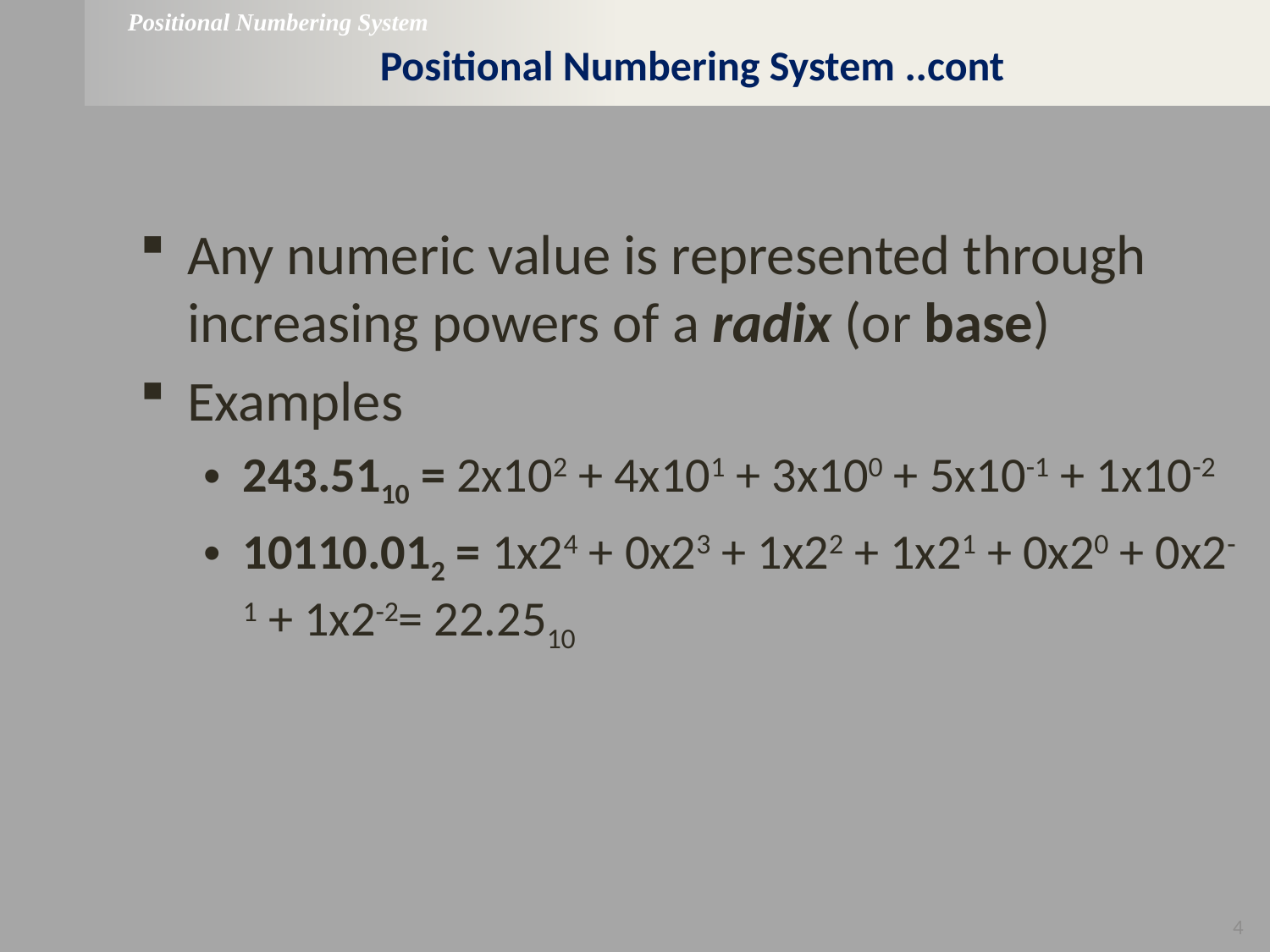

Positional Numbering System

# Positional Numbering System ..cont
Any numeric value is represented through increasing powers of a radix (or base)
Examples
243.5110 = 2x102 + 4x101 + 3x100 + 5x10-1 + 1x10-2
10110.012 = 1x24 + 0x23 + 1x22 + 1x21 + 0x20 + 0x2-1 + 1x2-2= 22.2510